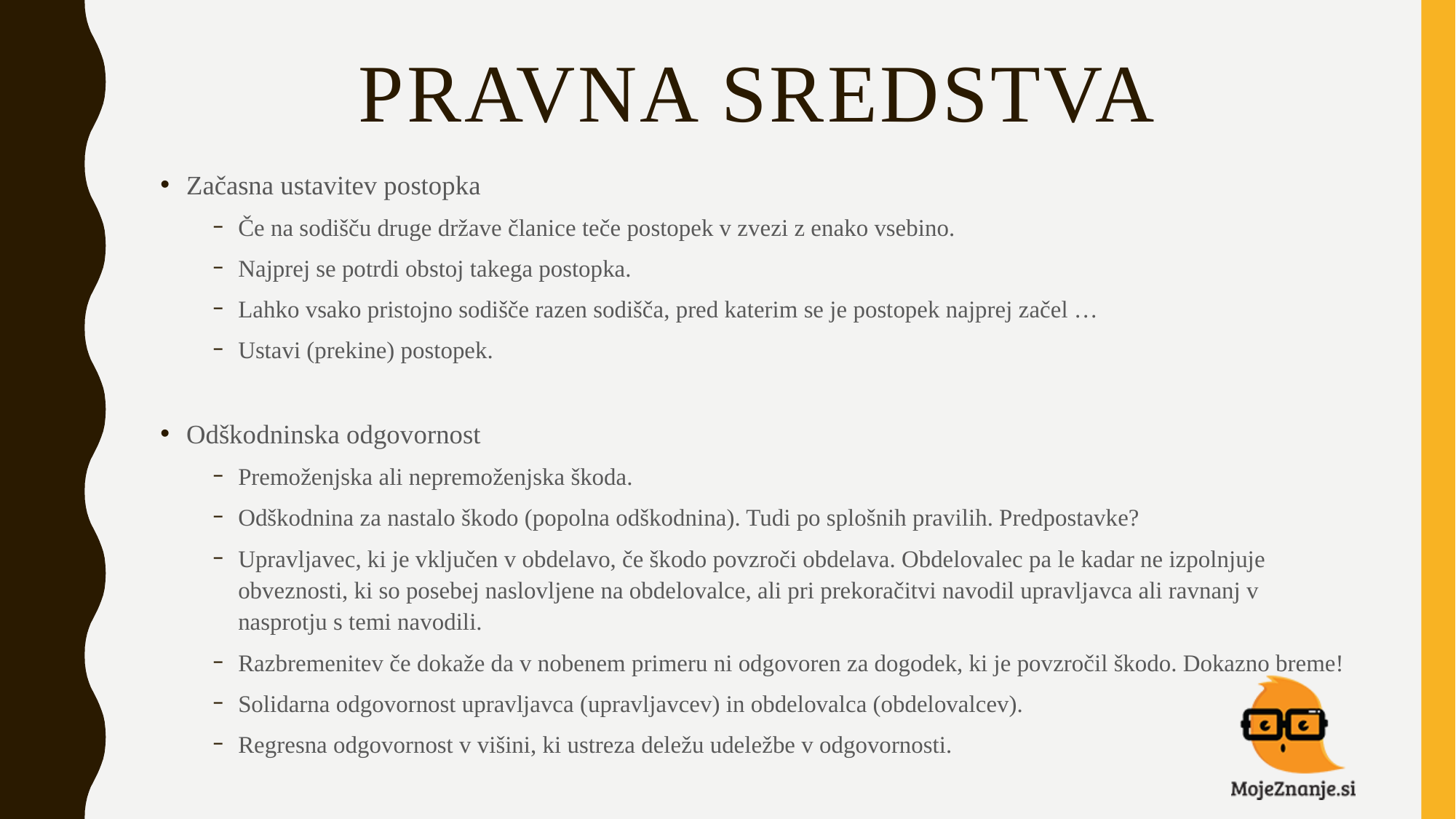

# PRAVNA SREDSTVA
Začasna ustavitev postopka
Če na sodišču druge države članice teče postopek v zvezi z enako vsebino.
Najprej se potrdi obstoj takega postopka.
Lahko vsako pristojno sodišče razen sodišča, pred katerim se je postopek najprej začel …
Ustavi (prekine) postopek.

Odškodninska odgovornost
Premoženjska ali nepremoženjska škoda.
Odškodnina za nastalo škodo (popolna odškodnina). Tudi po splošnih pravilih. Predpostavke?
Upravljavec, ki je vključen v obdelavo, če škodo povzroči obdelava. Obdelovalec pa le kadar ne izpolnjuje obveznosti, ki so posebej naslovljene na obdelovalce, ali pri prekoračitvi navodil upravljavca ali ravnanj v nasprotju s temi navodili.
Razbremenitev če dokaže da v nobenem primeru ni odgovoren za dogodek, ki je povzročil škodo. Dokazno breme!
Solidarna odgovornost upravljavca (upravljavcev) in obdelovalca (obdelovalcev).
Regresna odgovornost v višini, ki ustreza deležu udeležbe v odgovornosti.